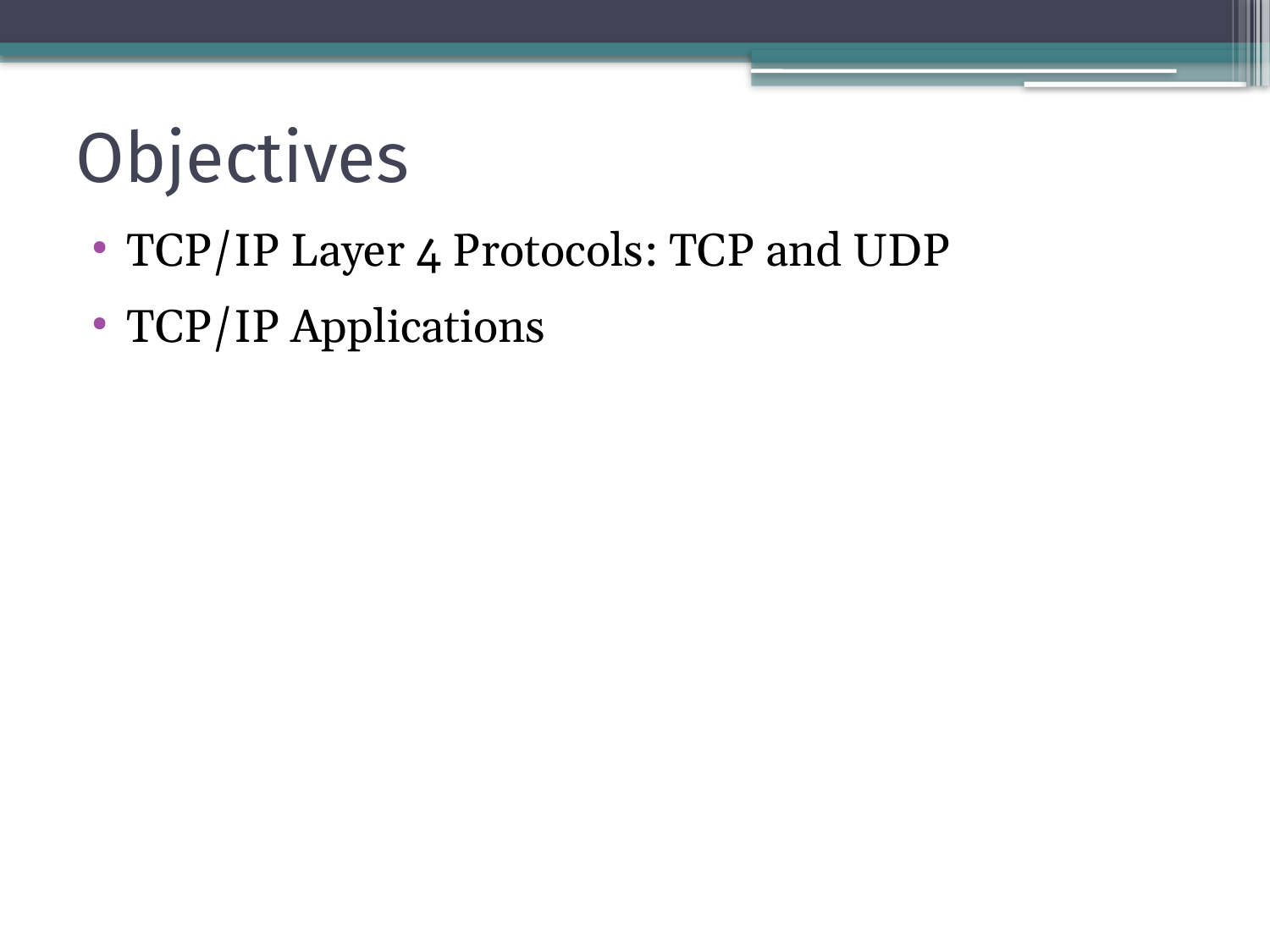

# Objectives
TCP/IP Layer 4 Protocols: TCP and UDP
TCP/IP Applications